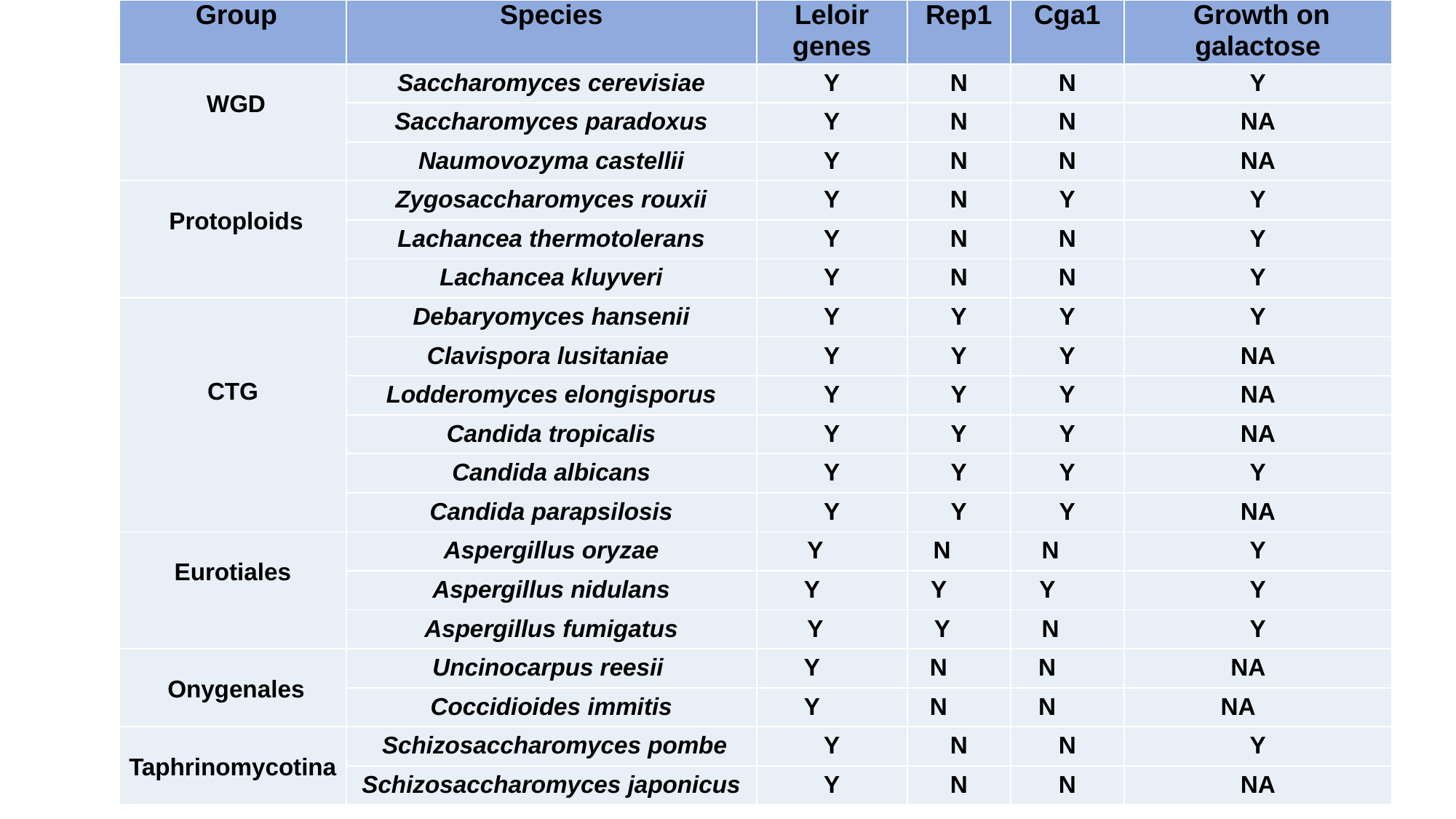

| Group | Species | Leloir genes | Rep1 | Cga1 | Growth on galactose |
| --- | --- | --- | --- | --- | --- |
| WGD | Saccharomyces cerevisiae | Y | N | N | Y |
|  | Saccharomyces paradoxus | Y | N | N | NA |
|  | Naumovozyma castellii | Y | N | N | NA |
| Protoploids | Zygosaccharomyces rouxii | Y | N | Y | Y |
|  | Lachancea thermotolerans | Y | N | N | Y |
|  | Lachancea kluyveri | Y | N | N | Y |
| CTG | Debaryomyces hansenii | Y | Y | Y | Y |
|  | Clavispora lusitaniae | Y | Y | Y | NA |
|  | Lodderomyces elongisporus | Y | Y | Y | NA |
|  | Candida tropicalis | Y | Y | Y | NA |
|  | Candida albicans | Y | Y | Y | Y |
|  | Candida parapsilosis | Y | Y | Y | NA |
| Eurotiales | Aspergillus oryzae | Y | N | N | Y |
|  | Aspergillus nidulans | Y | Y | Y | Y |
|  | Aspergillus fumigatus | Y | Y | N | Y |
| Onygenales | Uncinocarpus reesii | Y | N | N | NA |
|  | Coccidioides immitis | Y | N | N | NA |
| Taphrinomycotina | Schizosaccharomyces pombe | Y | N | N | Y |
|  | Schizosaccharomyces japonicus | Y | N | N | NA |